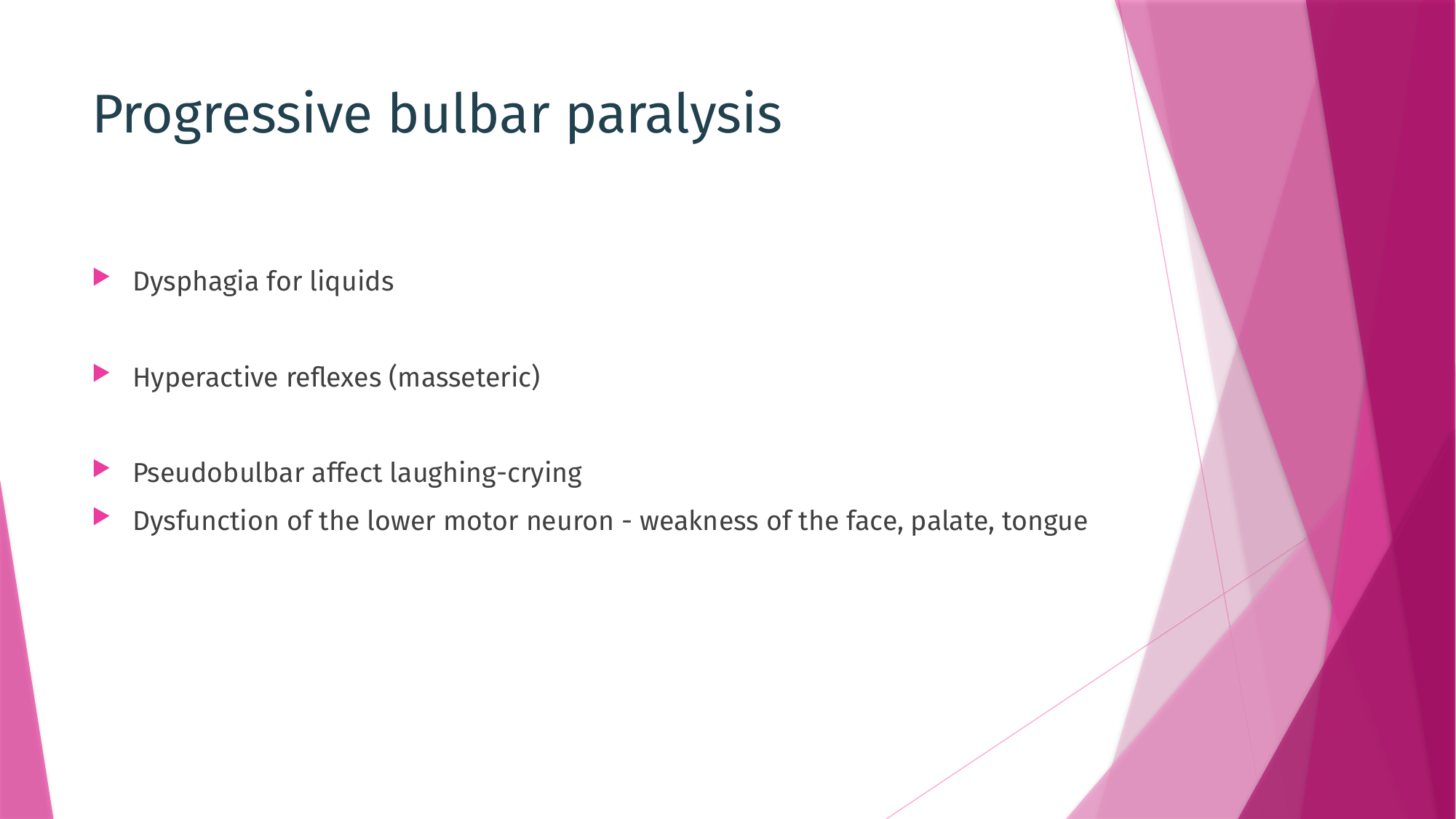

# Progressive bulbar paralysis
Dysphagia for liquids

Hyperactive reflexes (masseteric)

Pseudobulbar affect laughing-crying
Dysfunction of the lower motor neuron - weakness of the face, palate, tongue